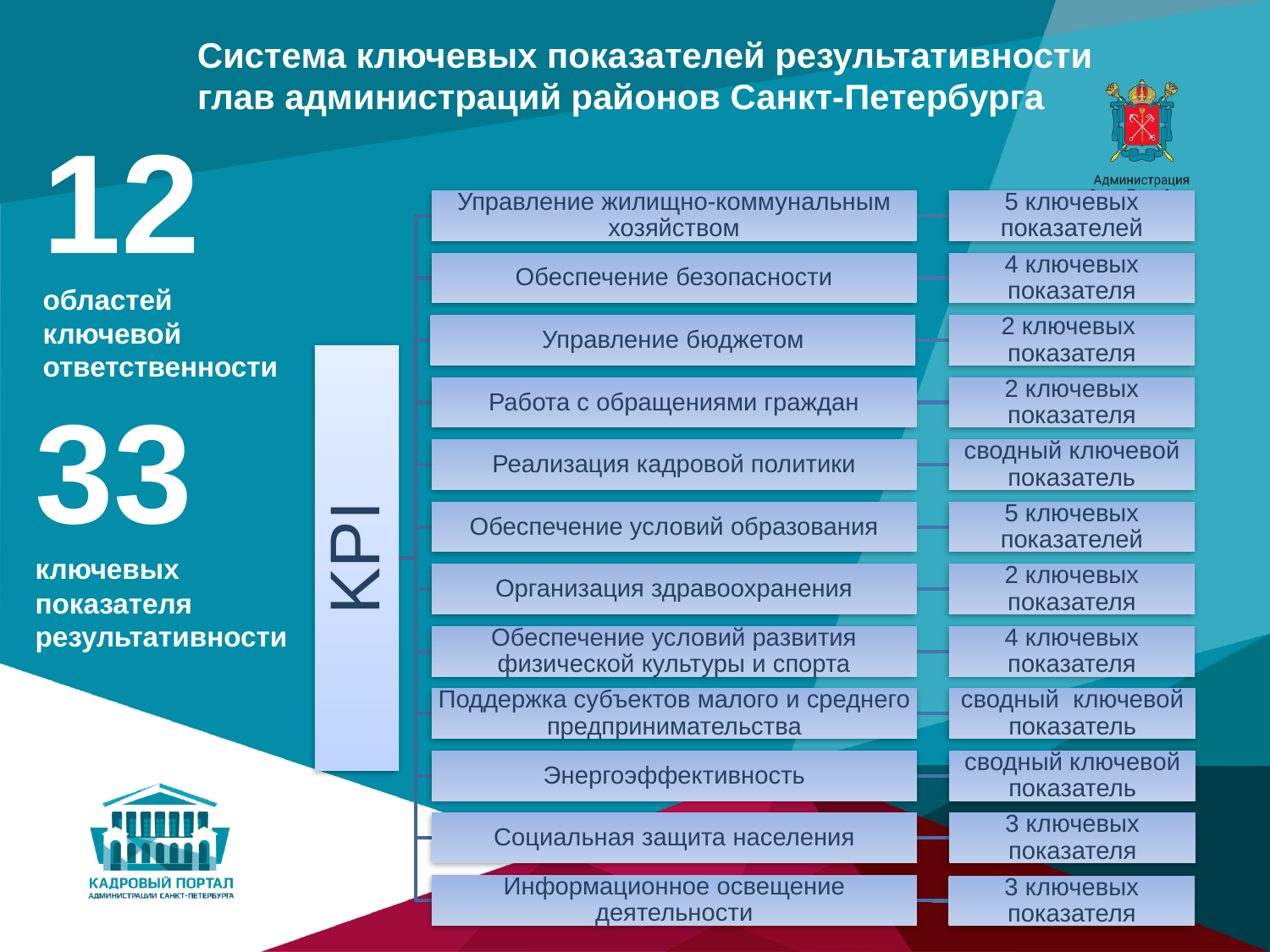

Система ключевых показателей результативности
глав администраций районов Санкт-Петербурга
12
областей
ключевой ответственности

KPI
Управление жилищно-коммунальным хозяйством
5 ключевых показателей
Обеспечение безопасности
4 ключевых показателя
Управление бюджетом
2 ключевых  показателя
Работа с обращениями граждан
2 ключевых показателя
Реализация кадровой политики
сводный ключевой показатель
Обеспечение условий образования
5 ключевых показателей
Организация здравоохранения
2 ключевых показателя
Обеспечение условий развития физической культуры и спорта
4 ключевых показателя
Поддержка субъектов малого и среднего предпринимательства
сводный  ключевой показатель
Энергоэффективность
сводный ключевой показатель
Социальная защита населения
3 ключевых показателя
Информационное освещение деятельности
3 ключевых показателя
33
ключевых
показателя результативности